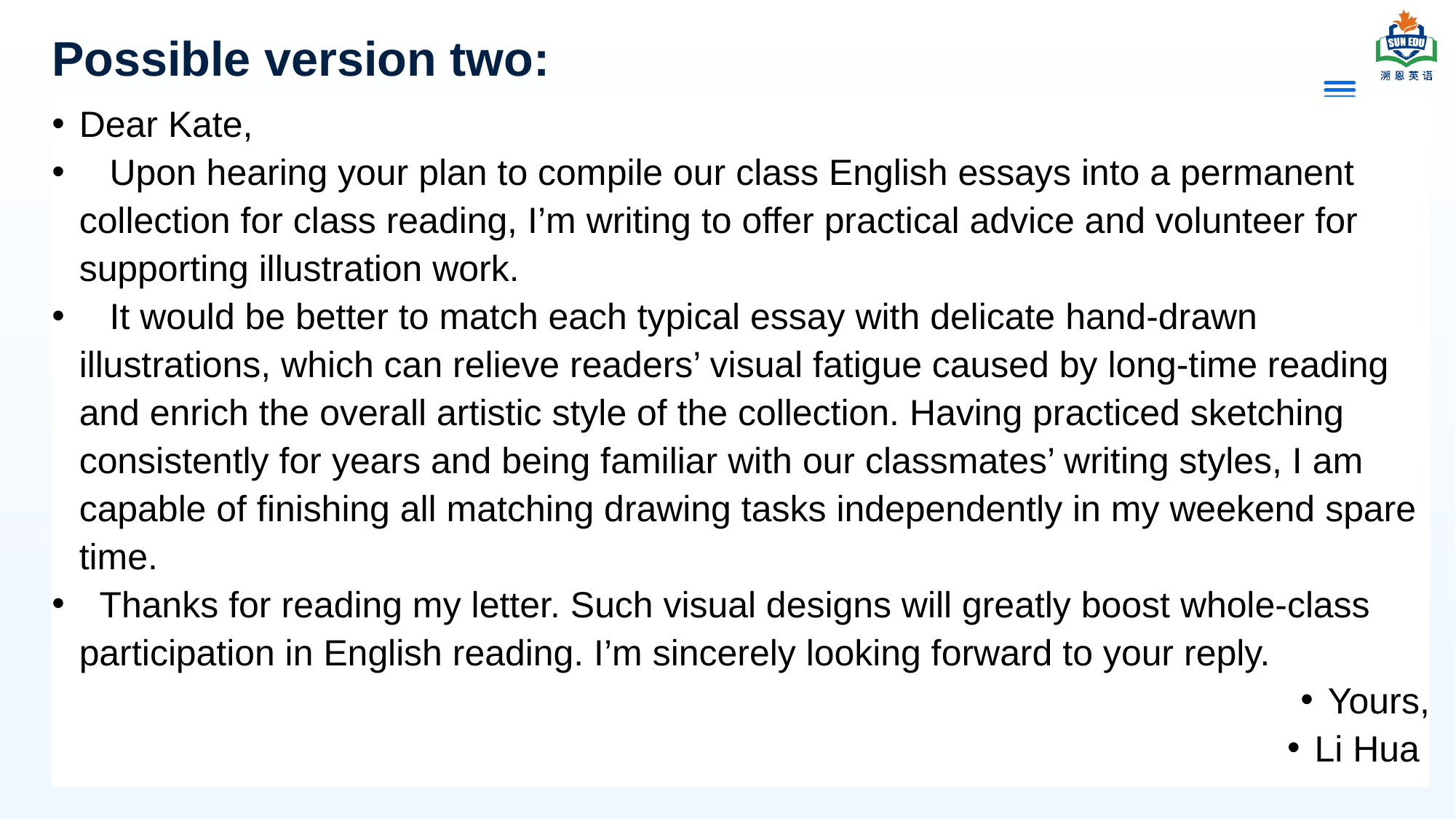

# Possible version two:
Dear Kate,
   Upon hearing your plan to compile our class English essays into a permanent collection for class reading, I’m writing to offer practical advice and volunteer for supporting illustration work.
   It would be better to match each typical essay with delicate hand-drawn illustrations, which can relieve readers’ visual fatigue caused by long-time reading and enrich the overall artistic style of the collection. Having practiced sketching consistently for years and being familiar with our classmates’ writing styles, I am capable of finishing all matching drawing tasks independently in my weekend spare time.
  Thanks for reading my letter. Such visual designs will greatly boost whole-class participation in English reading. I’m sincerely looking forward to your reply.
Yours,
Li Hua